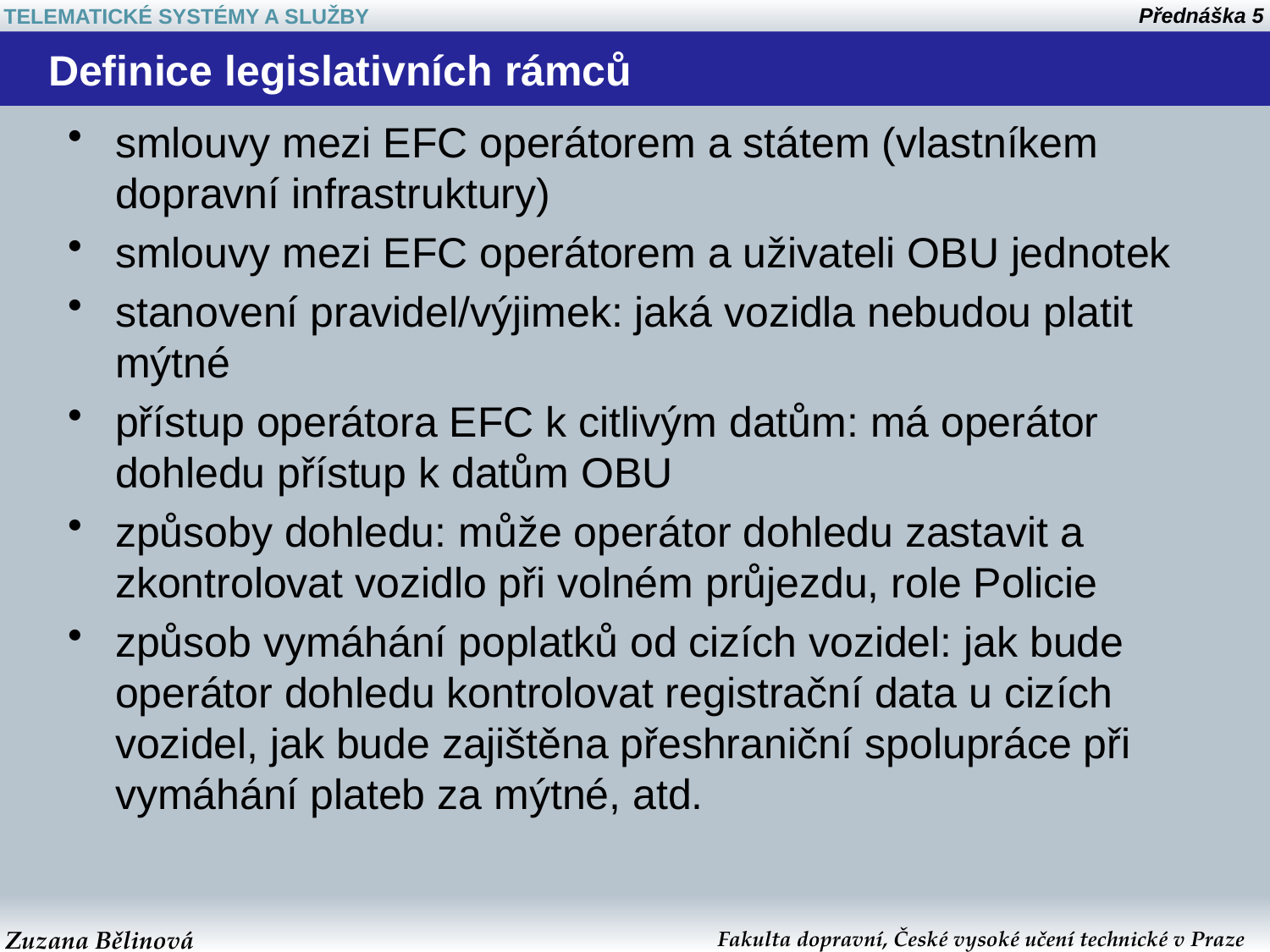

# Definice legislativních rámců
smlouvy mezi EFC operátorem a státem (vlastníkem dopravní infrastruktury)
smlouvy mezi EFC operátorem a uživateli OBU jednotek
stanovení pravidel/výjimek: jaká vozidla nebudou platit mýtné
přístup operátora EFC k citlivým datům: má operátor dohledu přístup k datům OBU
způsoby dohledu: může operátor dohledu zastavit a zkontrolovat vozidlo při volném průjezdu, role Policie
způsob vymáhání poplatků od cizích vozidel: jak bude operátor dohledu kontrolovat registrační data u cizích vozidel, jak bude zajištěna přeshraniční spolupráce při vymáhání plateb za mýtné, atd.